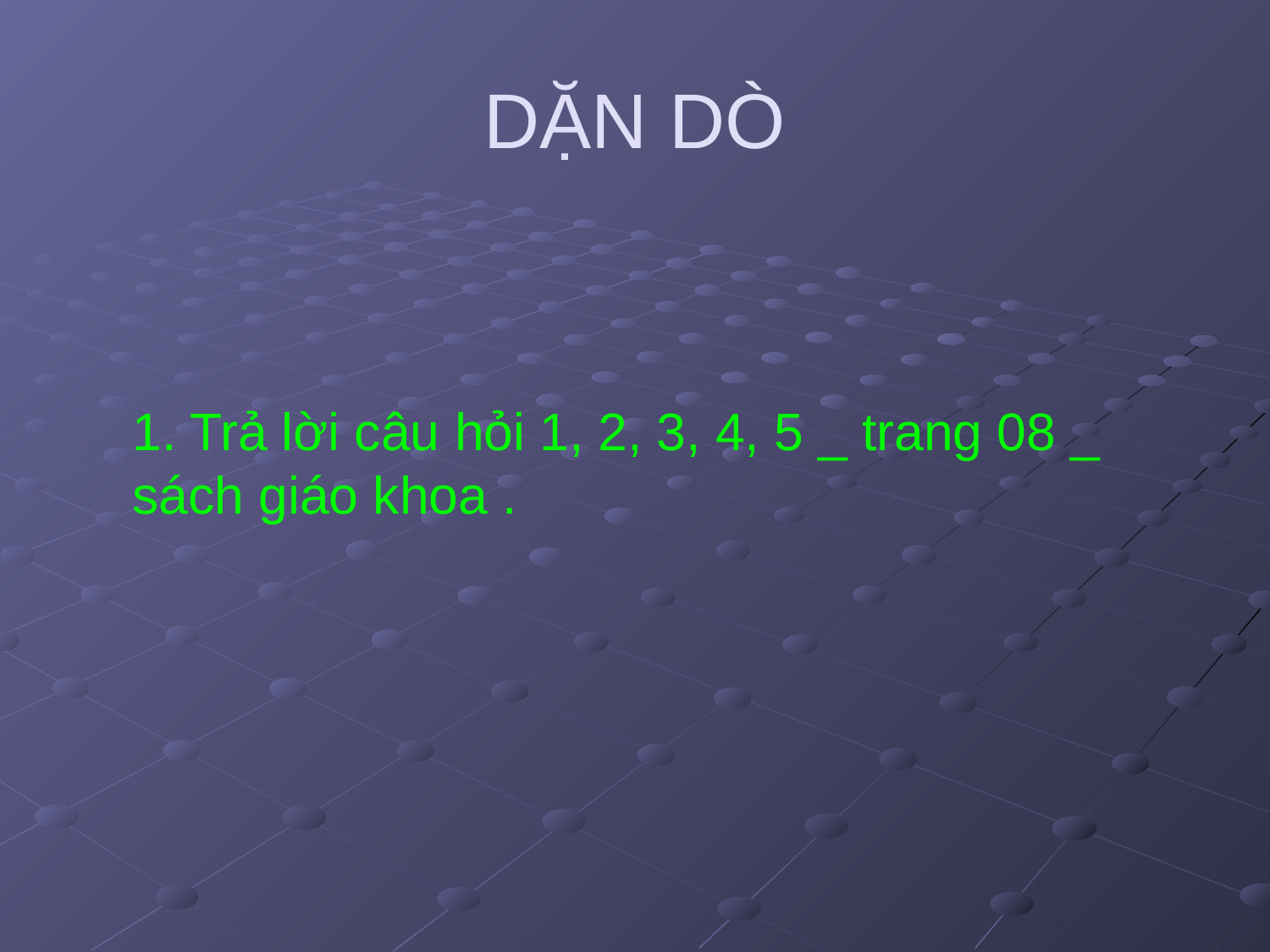

# DẶN DÒ
1. Trả lời câu hỏi 1, 2, 3, 4, 5 _ trang 08 _ sách giáo khoa .